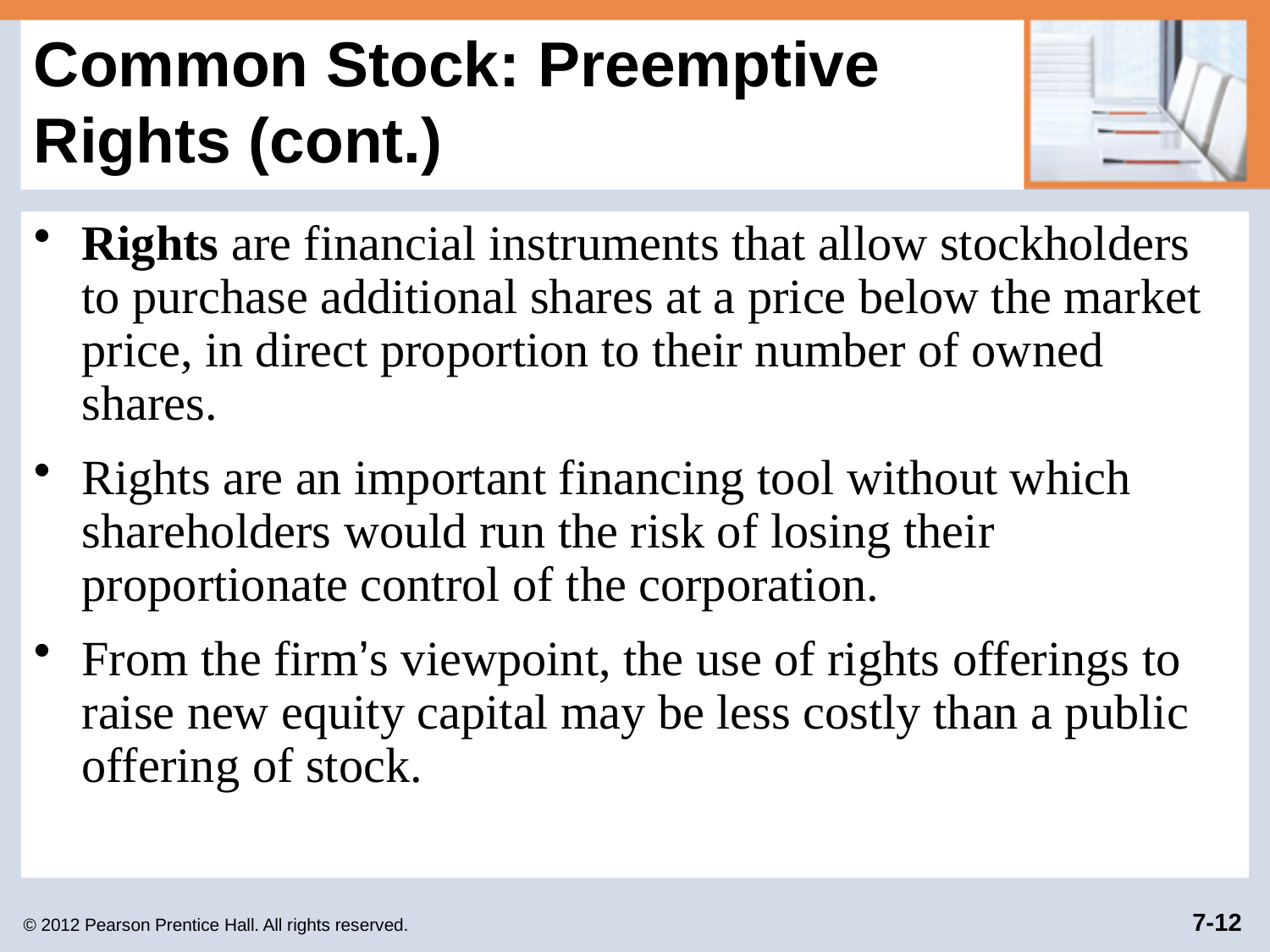

# Common Stock: Preemptive Rights (cont.)
Rights are financial instruments that allow stockholders to purchase additional shares at a price below the market price, in direct proportion to their number of owned shares.
Rights are an important financing tool without which shareholders would run the risk of losing their proportionate control of the corporation.
From the firm’s viewpoint, the use of rights offerings to raise new equity capital may be less costly than a public offering of stock.
© 2012 Pearson Prentice Hall. All rights reserved.
7-12